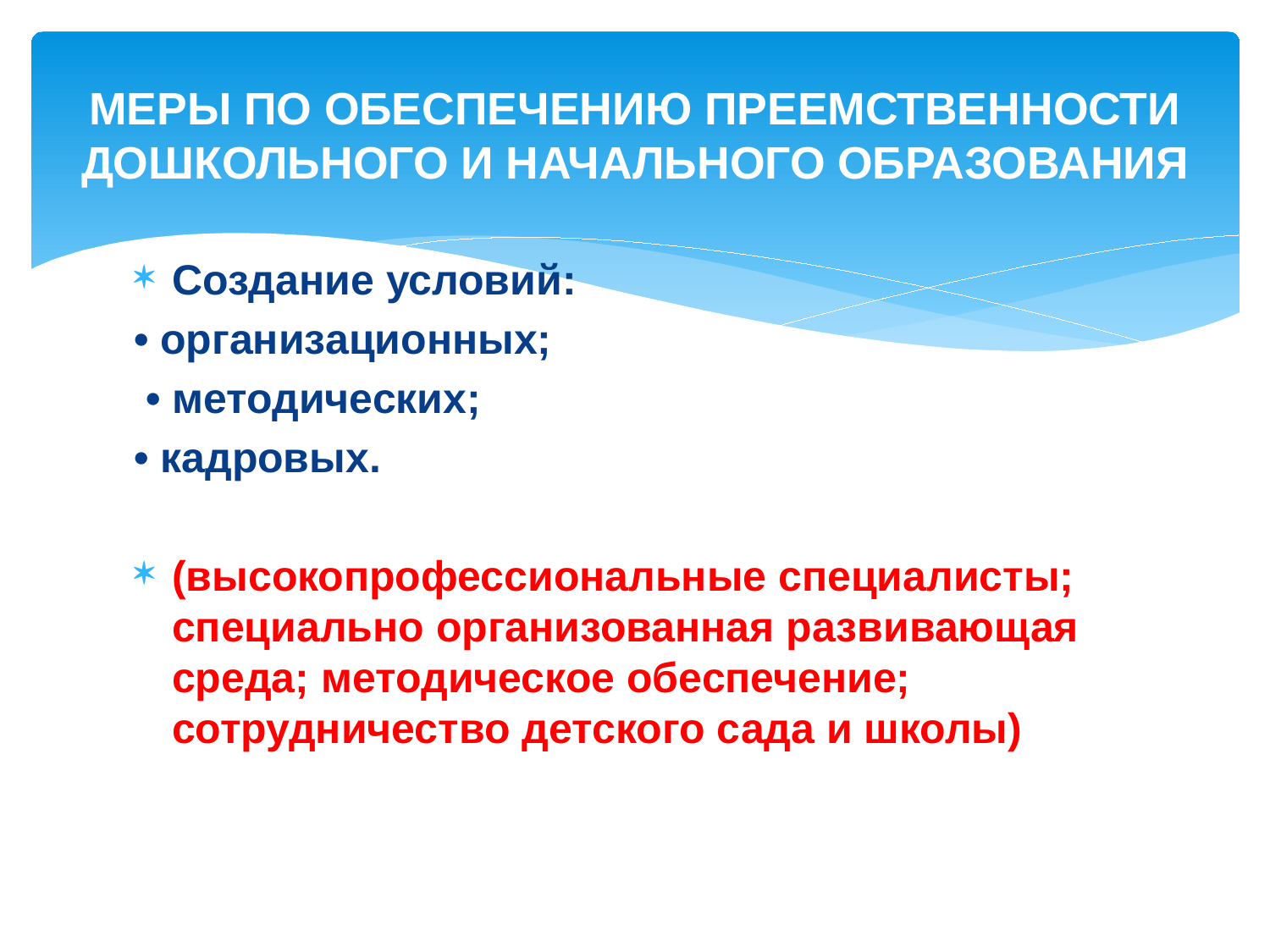

# МЕРЫ ПО ОБЕСПЕЧЕНИЮ ПРЕЕМСТВЕННОСТИ ДОШКОЛЬНОГО И НАЧАЛЬНОГО ОБРАЗОВАНИЯ
Создание условий:
• организационных;
 • методических;
• кадровых.

(высокопрофессиональные специалисты; специально организованная развивающая среда; методическое обеспечение; сотрудничество детского сада и школы)